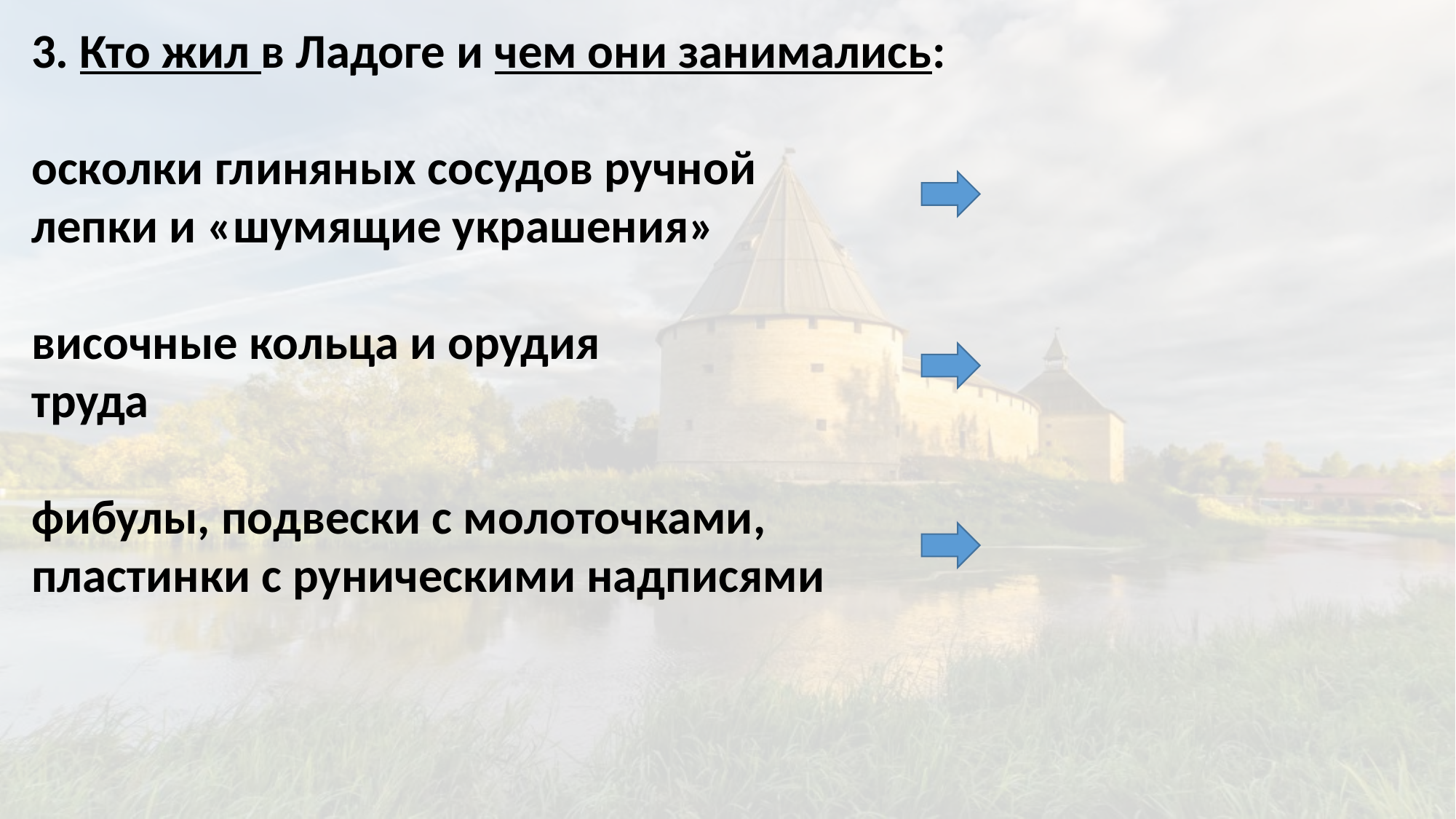

3. Кто жил в Ладоге и чем они занимались:

осколки глиняных сосудов ручной
лепки и «шумящие украшения»

височные кольца и орудия
труда

фибулы, подвески с молоточками,
пластинки с руническими надписями